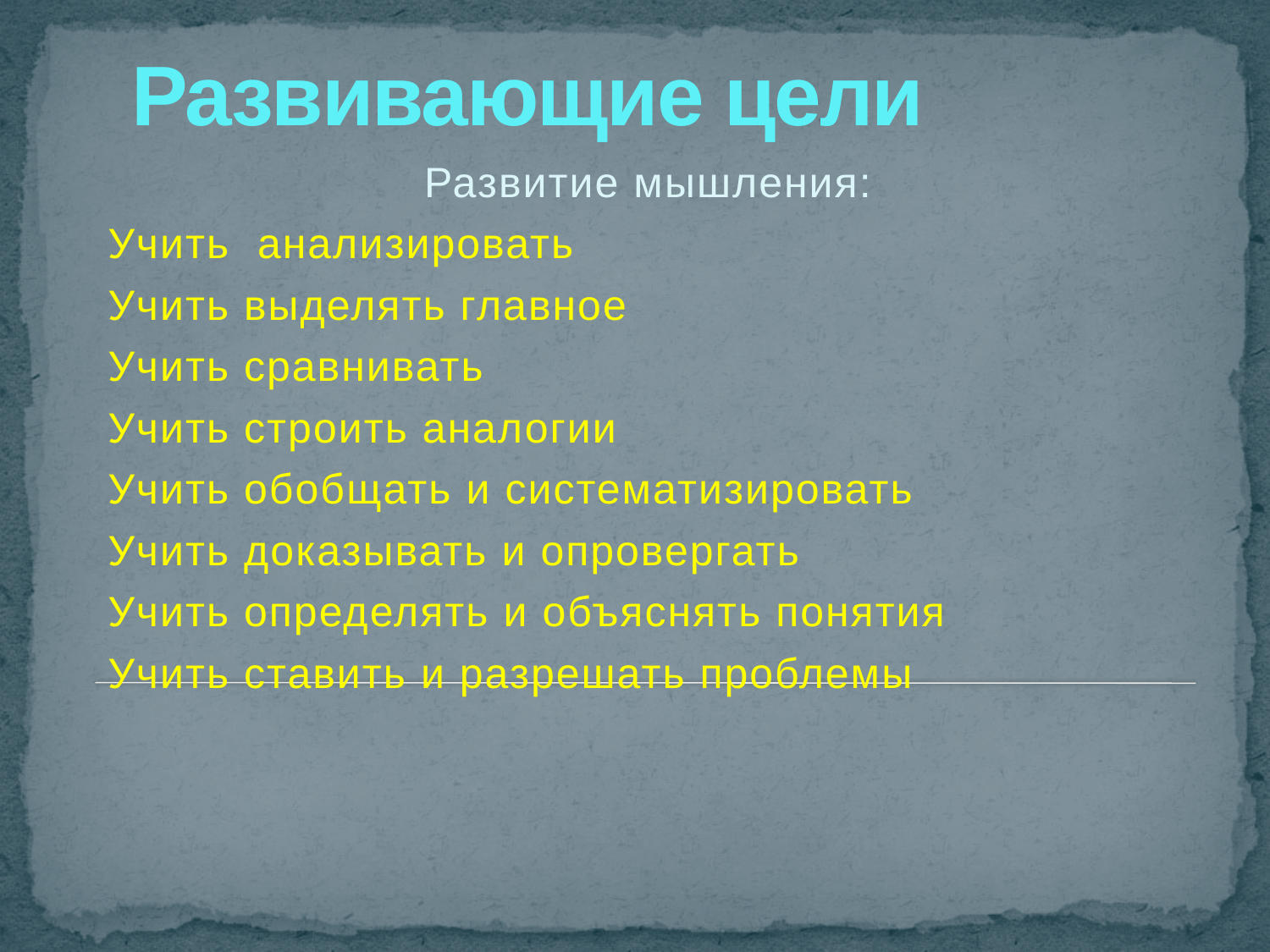

# Развивающие цели
Развитие мышления:
Учить  анализировать
Учить выделять главное
Учить сравнивать
Учить строить аналогии
Учить обобщать и систематизировать
Учить доказывать и опровергать
Учить определять и объяснять понятия
Учить ставить и разрешать проблемы